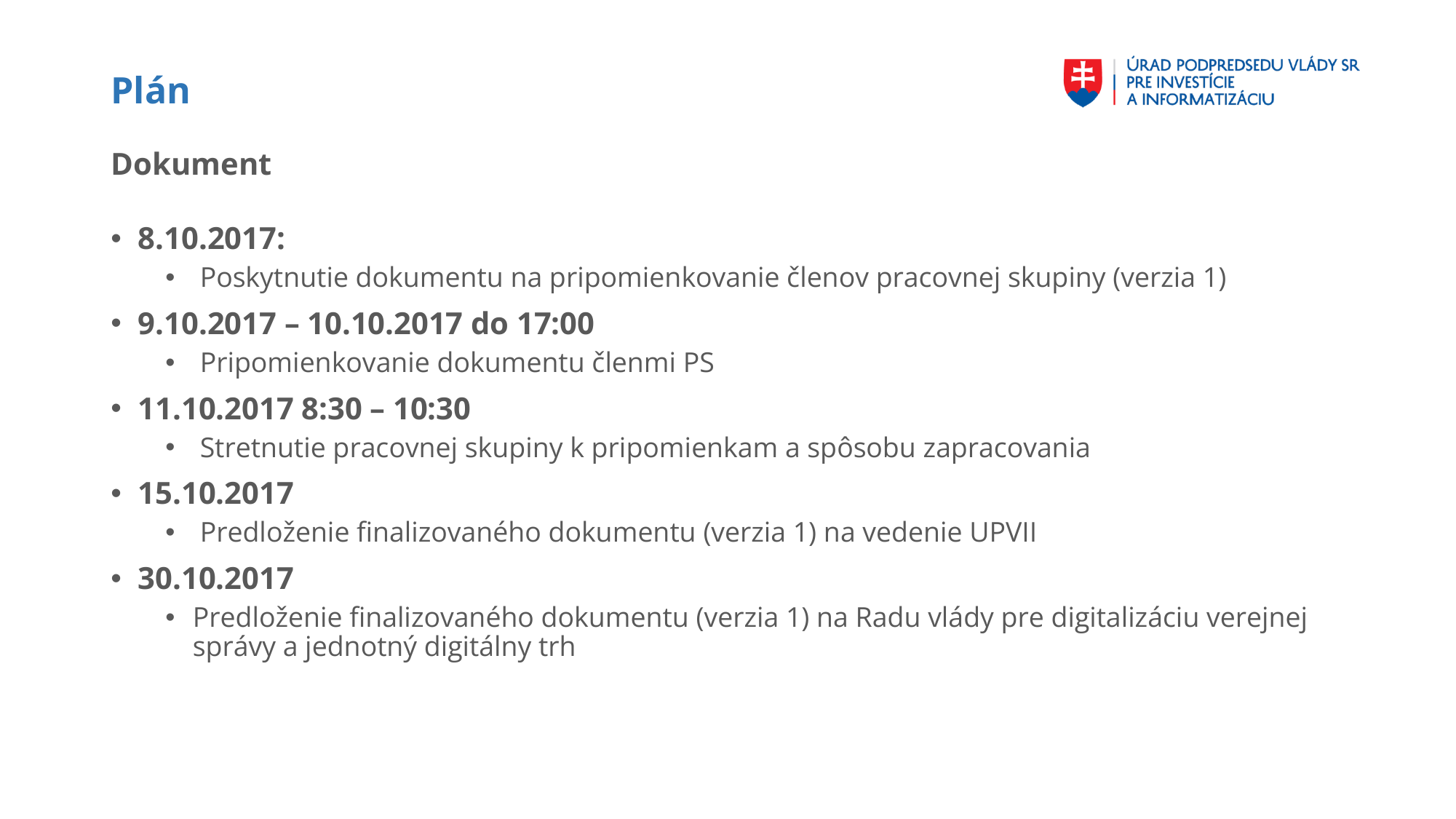

# Plán
Dokument
8.10.2017:
 Poskytnutie dokumentu na pripomienkovanie členov pracovnej skupiny (verzia 1)
9.10.2017 – 10.10.2017 do 17:00
 Pripomienkovanie dokumentu členmi PS
11.10.2017 8:30 – 10:30
 Stretnutie pracovnej skupiny k pripomienkam a spôsobu zapracovania
15.10.2017
 Predloženie finalizovaného dokumentu (verzia 1) na vedenie UPVII
30.10.2017
Predloženie finalizovaného dokumentu (verzia 1) na Radu vlády pre digitalizáciu verejnej správy a jednotný digitálny trh